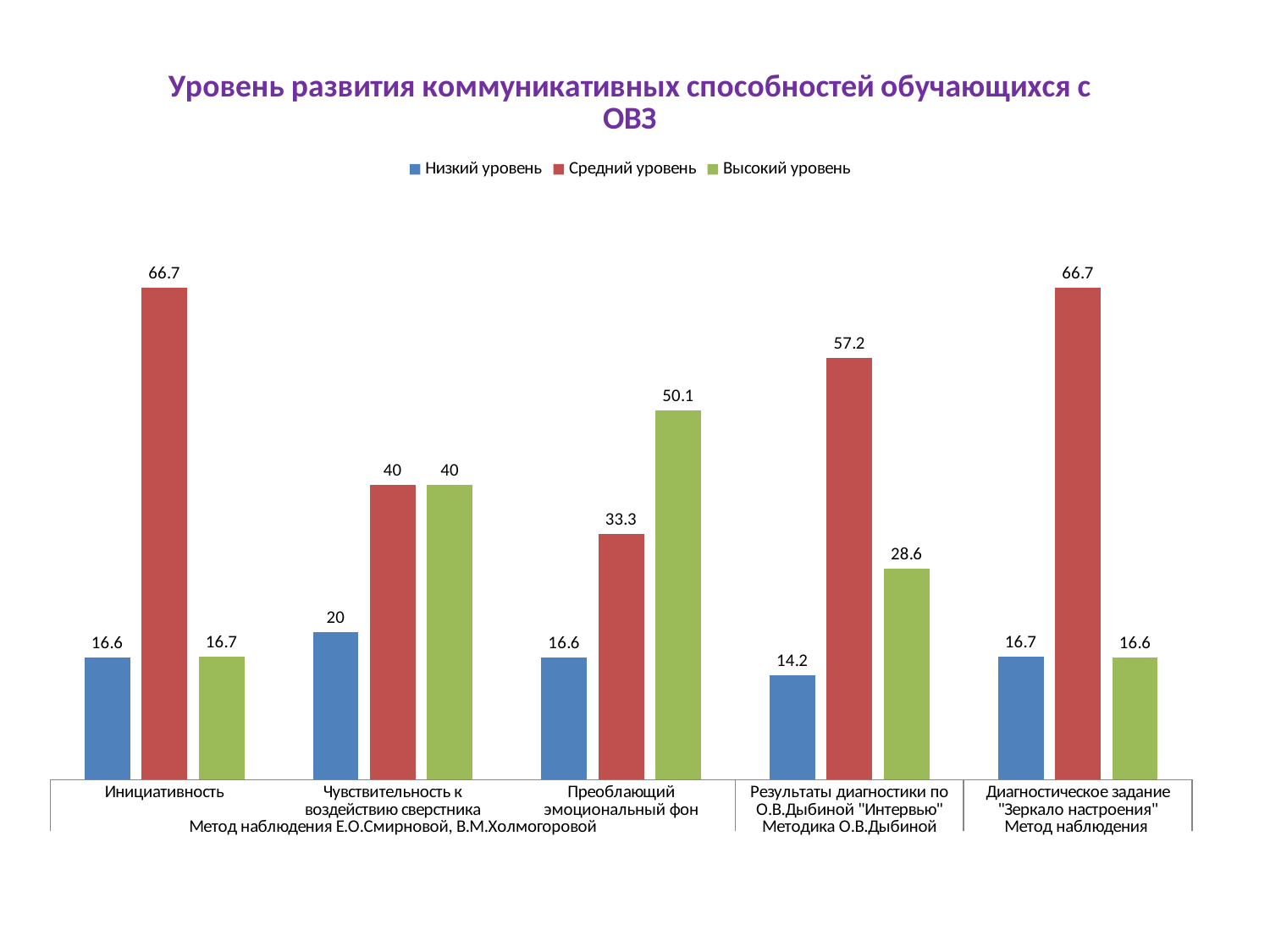

### Chart: Уровень развития коммуникативных способностей обучающихся с ОВЗ

| Category | Низкий уровень | Средний уровень | Высокий уровень |
|---|---|---|---|
| Инициативность | 16.6 | 66.7 | 16.7 |
| Чувствительность к воздействию сверстника | 20.0 | 40.0 | 40.0 |
| Преоблающий эмоциональный фон | 16.6 | 33.300000000000004 | 50.1 |
| Результаты диагностики по О.В.Дыбиной "Интервью" | 14.2 | 57.2 | 28.6 |
| Диагностическое задание "Зеркало настроения" | 16.7 | 66.7 | 16.6 |